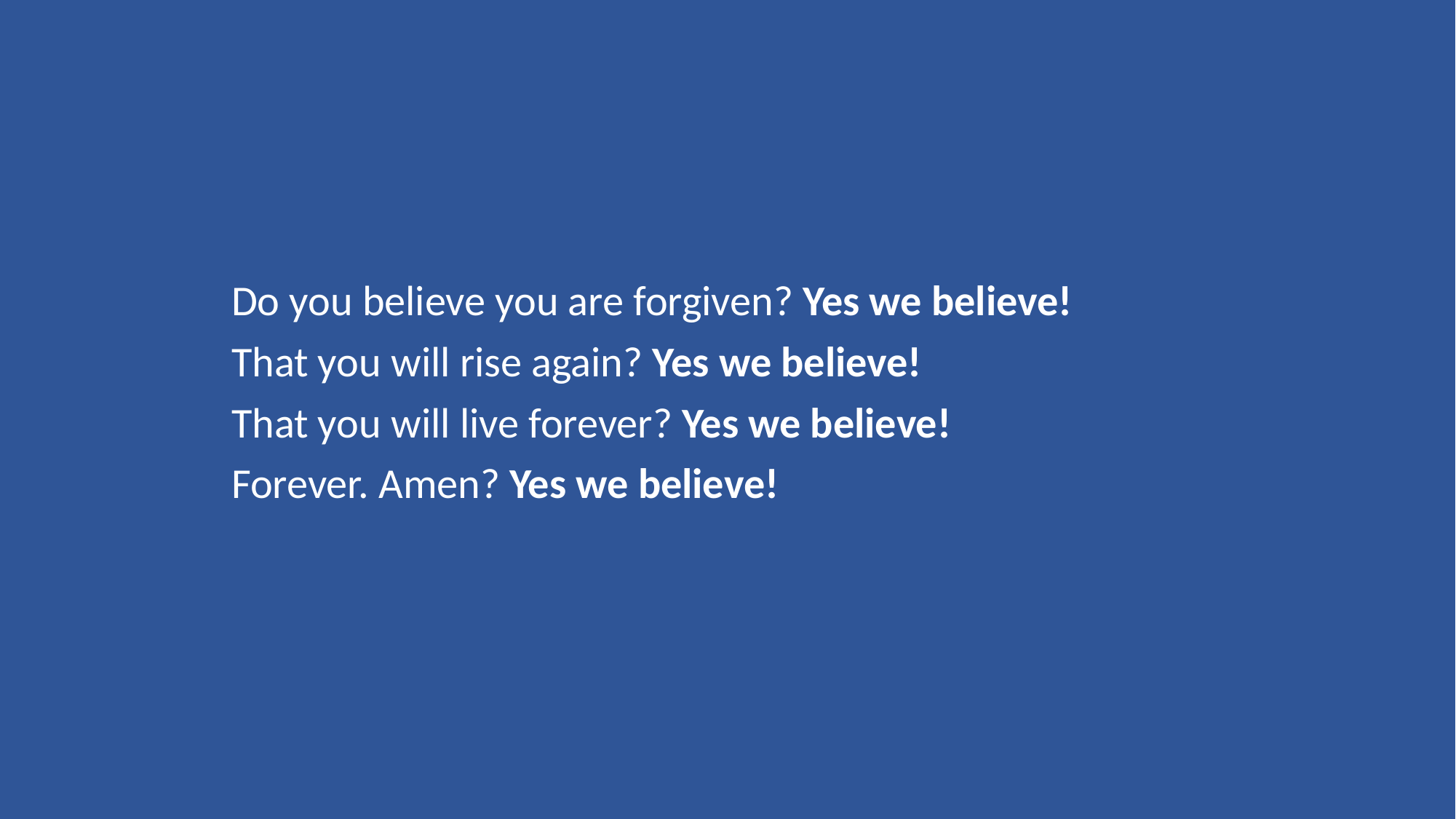

Do you believe you are forgiven? Yes we believe!
That you will rise again? Yes we believe!
That you will live forever? Yes we believe!
Forever. Amen? Yes we believe!